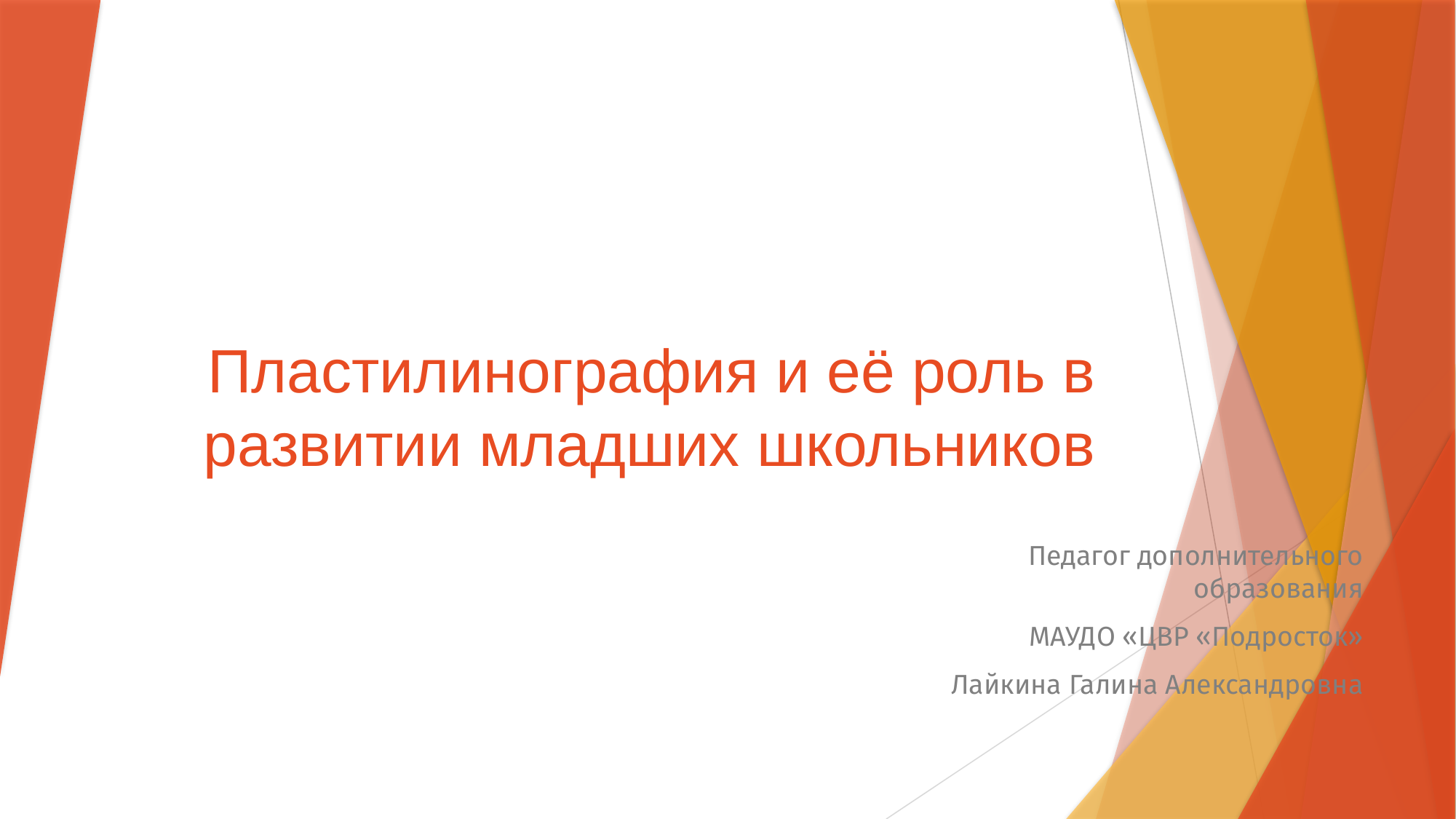

# Пластилинография и её роль в развитии младших школьников
Педагог дополнительного образования
МАУДО «ЦВР «Подросток»
Лайкина Галина Александровна